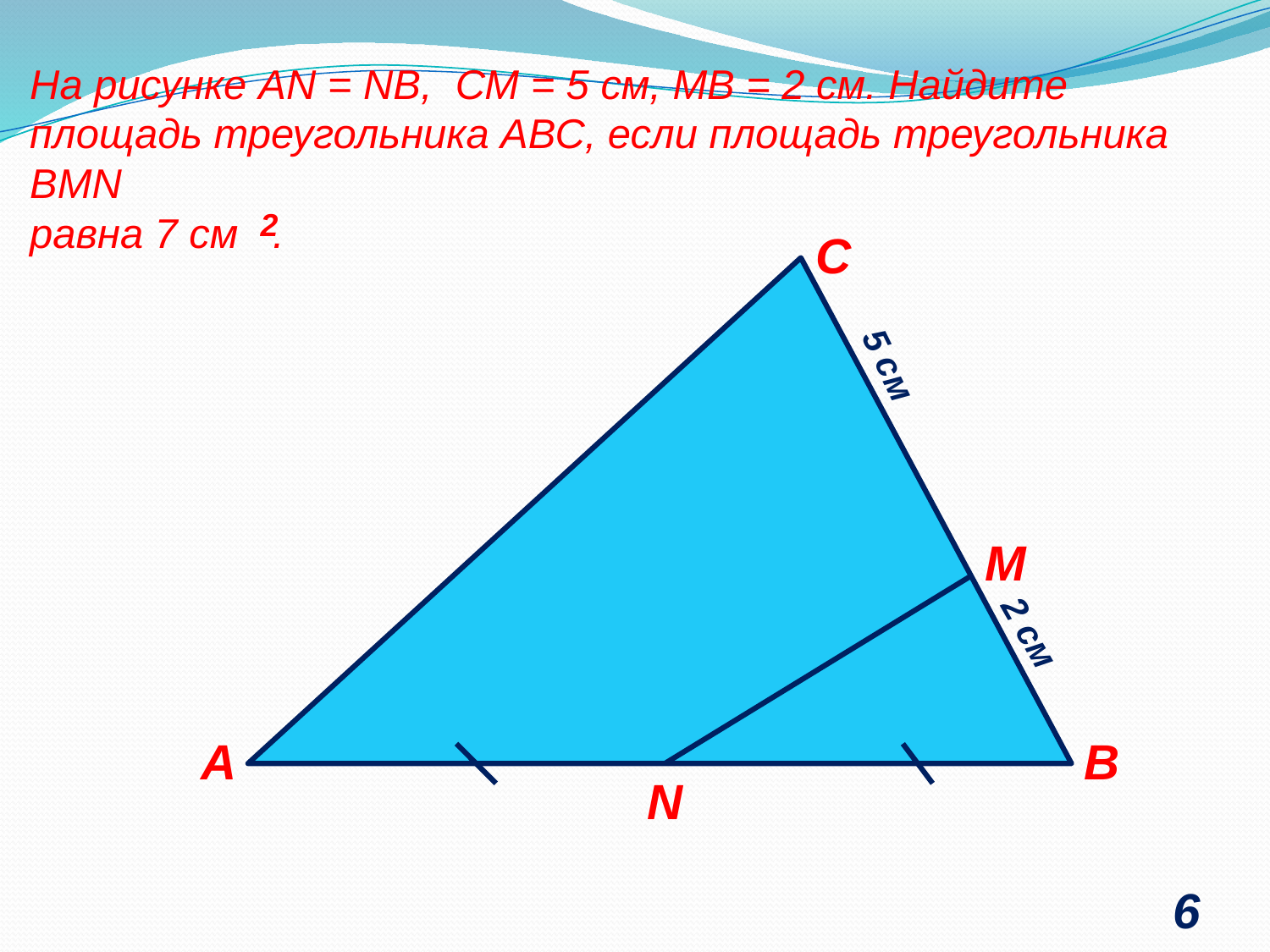

# На рисунке AN = NB,  СМ = 5 см, МВ = 2 см. Найдите площадь треугольника АВС, если площадь треугольника BMN равна 7 см   .
2
С

5 см
М
2 см
А
В
N
6